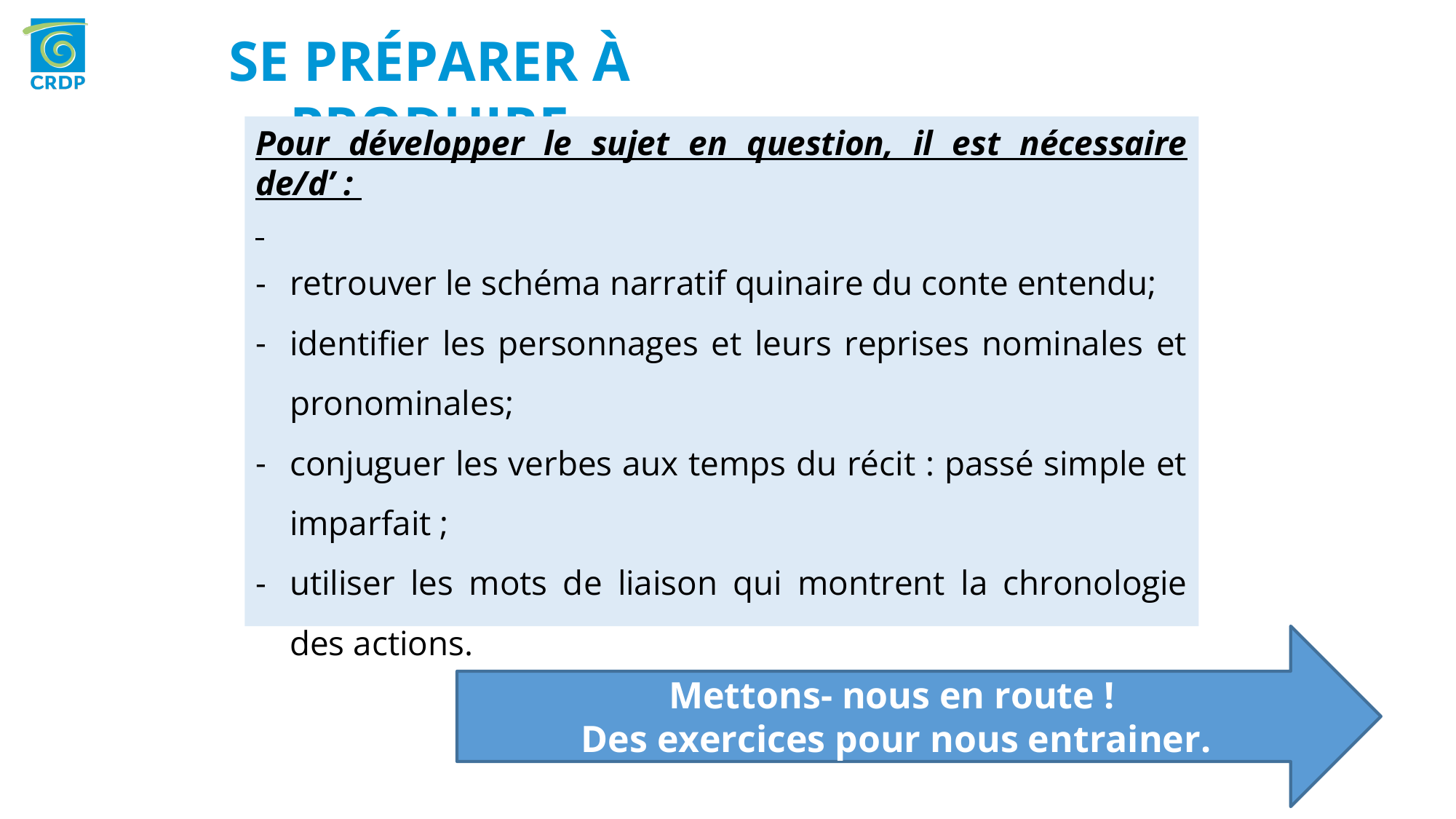

SE PRÉPARER À PRODUIRE
Pour développer le sujet en question, il est nécessaire de/d’ :

retrouver le schéma narratif quinaire du conte entendu;
identifier les personnages et leurs reprises nominales et pronominales;
conjuguer les verbes aux temps du récit : passé simple et imparfait ;
utiliser les mots de liaison qui montrent la chronologie des actions.
Mettons- nous en route !
Des exercices pour nous entrainer.